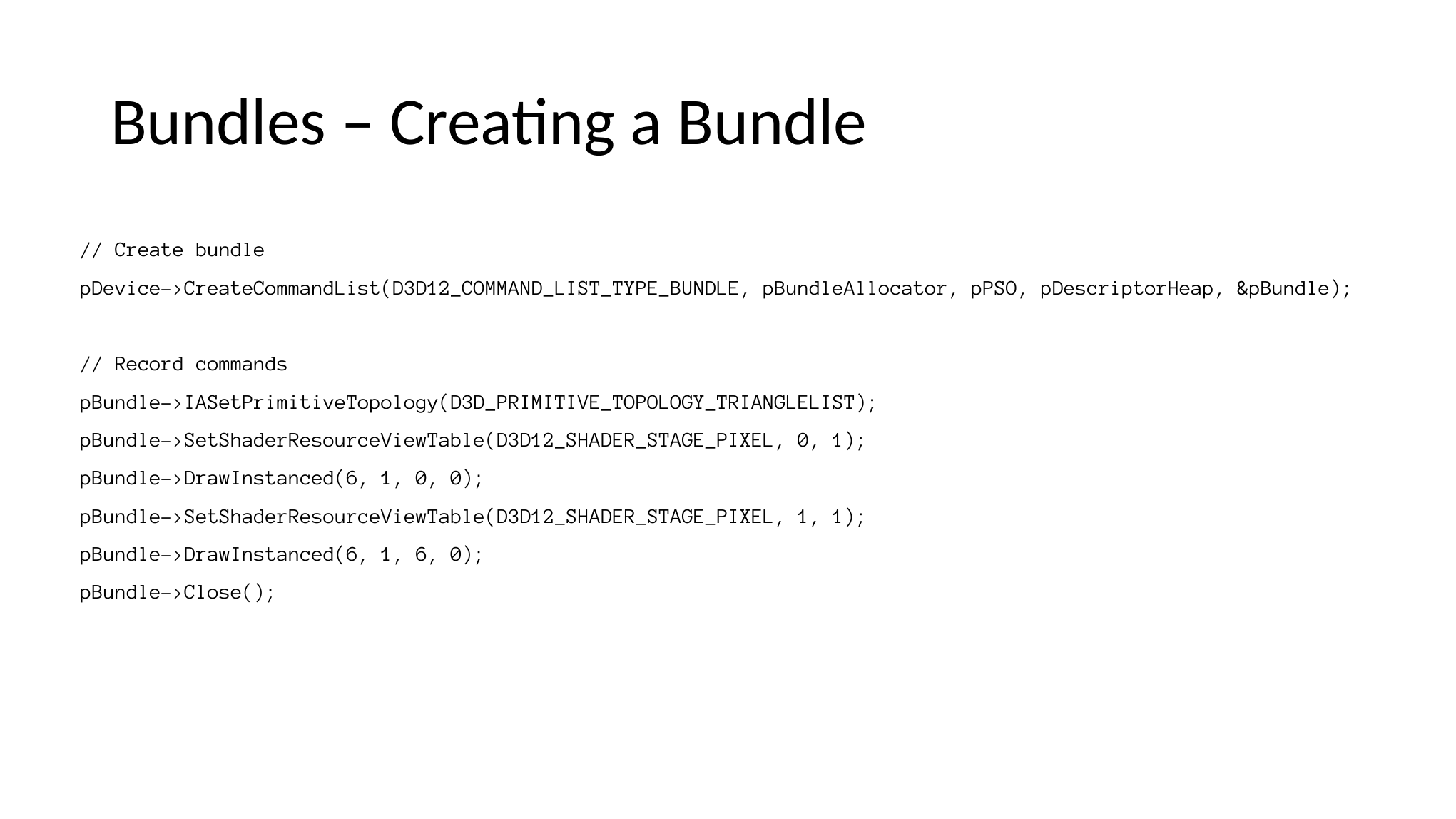

# Bundles – Creating a Bundle
// Create bundle
pDevice->CreateCommandList(D3D12_COMMAND_LIST_TYPE_BUNDLE, pBundleAllocator, pPSO, pDescriptorHeap, &pBundle);

// Record commands
pBundle->IASetPrimitiveTopology(D3D_PRIMITIVE_TOPOLOGY_TRIANGLELIST);
pBundle->SetShaderResourceViewTable(D3D12_SHADER_STAGE_PIXEL, 0, 1);
pBundle->DrawInstanced(6, 1, 0, 0);
pBundle->SetShaderResourceViewTable(D3D12_SHADER_STAGE_PIXEL, 1, 1);
pBundle->DrawInstanced(6, 1, 6, 0);
pBundle->Close();